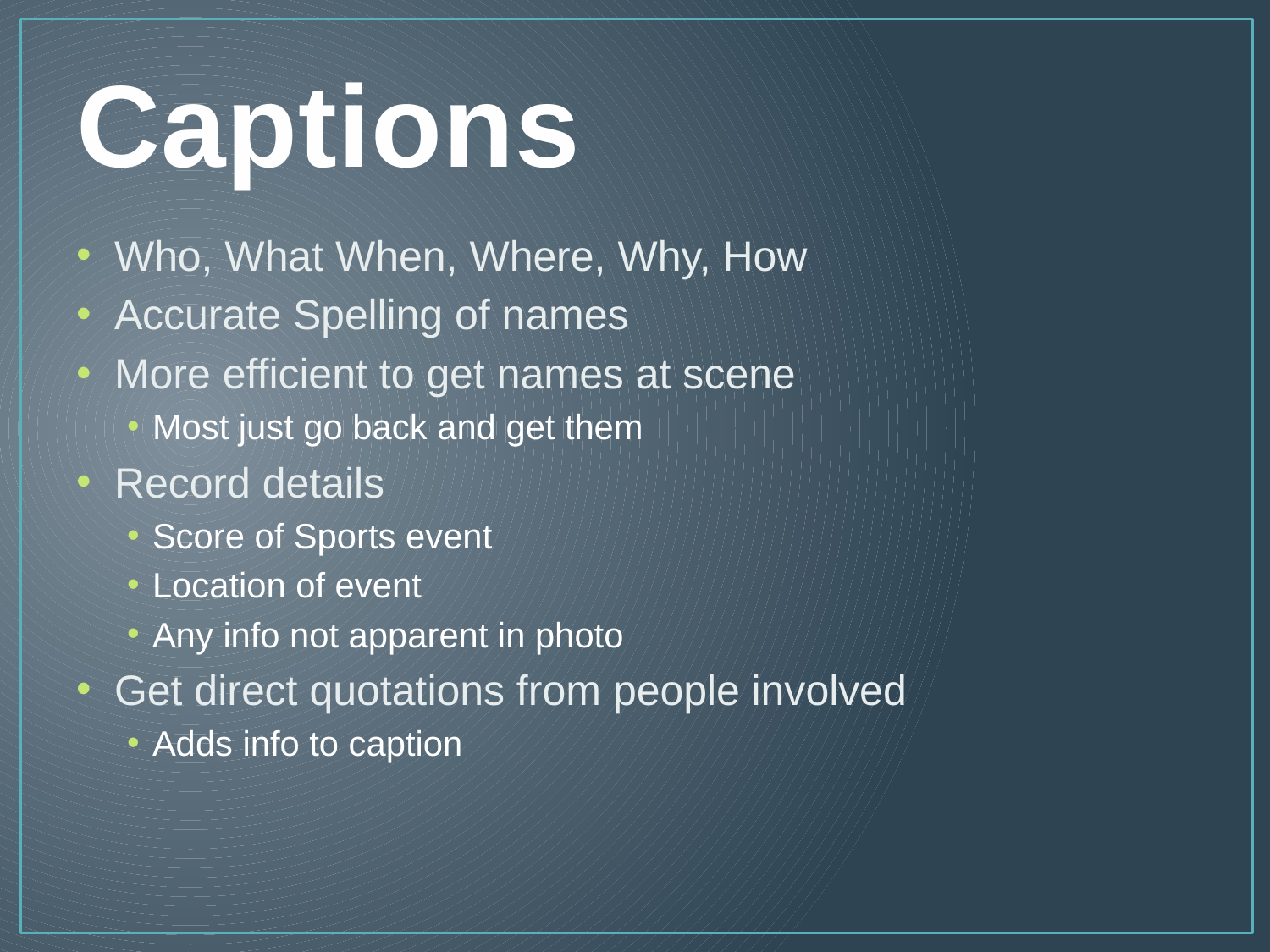

# Captions
Who, What When, Where, Why, How
Accurate Spelling of names
More efficient to get names at scene
Most just go back and get them
Record details
Score of Sports event
Location of event
Any info not apparent in photo
Get direct quotations from people involved
Adds info to caption